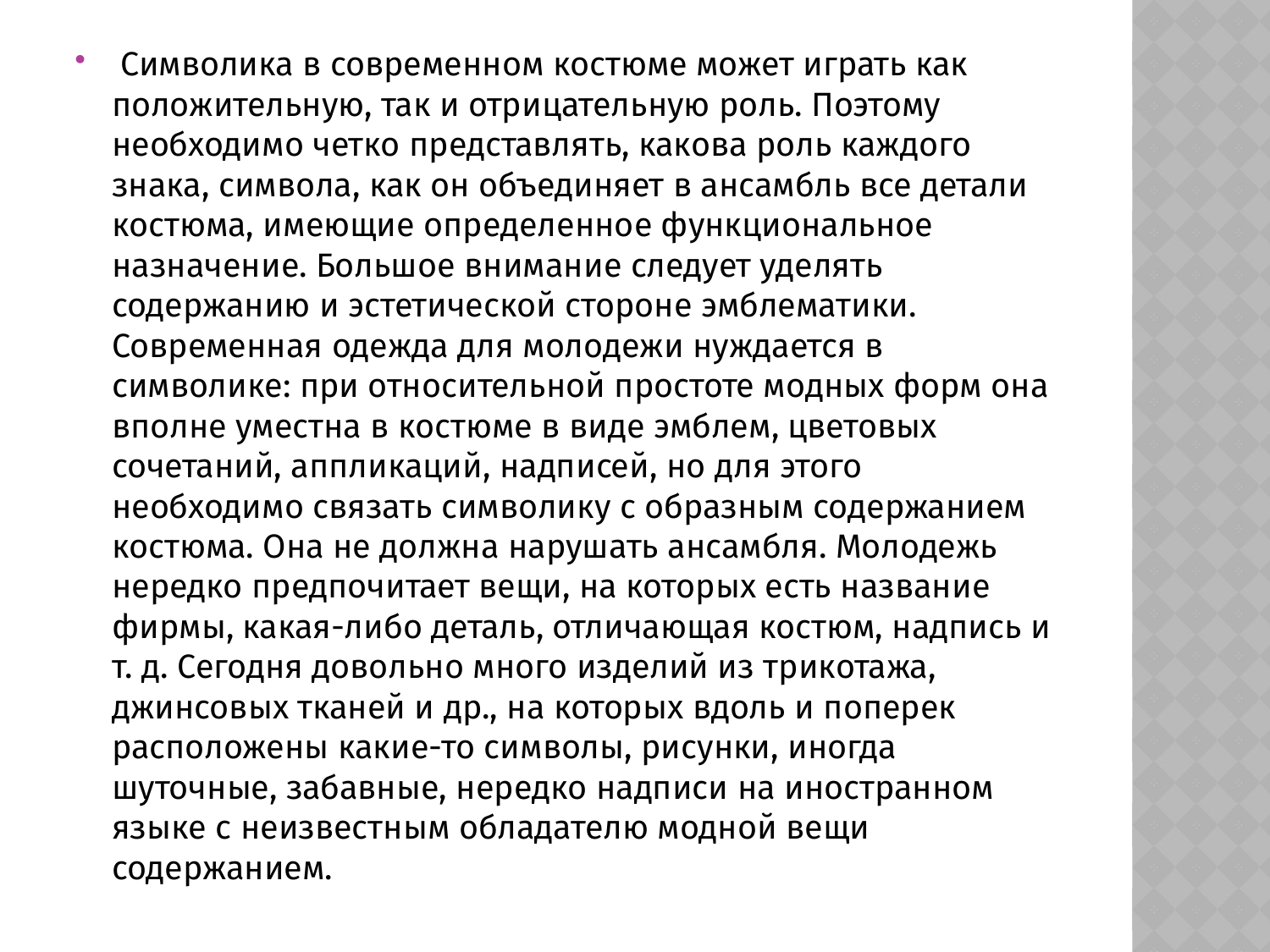

Символика в современном костюме может играть как положительную, так и отрицательную роль. Поэтому необходимо четко представлять, какова роль каждого знака, символа, как он объединяет в ансамбль все детали костюма, имеющие определенное функциональное назначение. Большое внимание следует уделять содержанию и эстетической стороне эмблематики. Современная одежда для молодежи нуждается в символике: при относительной простоте модных форм она вполне уместна в костюме в виде эмблем, цветовых сочетаний, аппликаций, надписей, но для этого необходимо связать символику с образным содержанием костюма. Она не должна нарушать ансамбля. Молодежь нередко предпочитает вещи, на которых есть название фирмы, какая-либо деталь, отличающая костюм, надпись и т. д. Сегодня довольно много изделий из трикотажа, джинсовых тканей и др., на которых вдоль и поперек расположены какие-то символы, рисунки, иногда шуточные, забавные, нередко надписи на иностранном языке с неизвестным обладателю модной вещи содержанием.